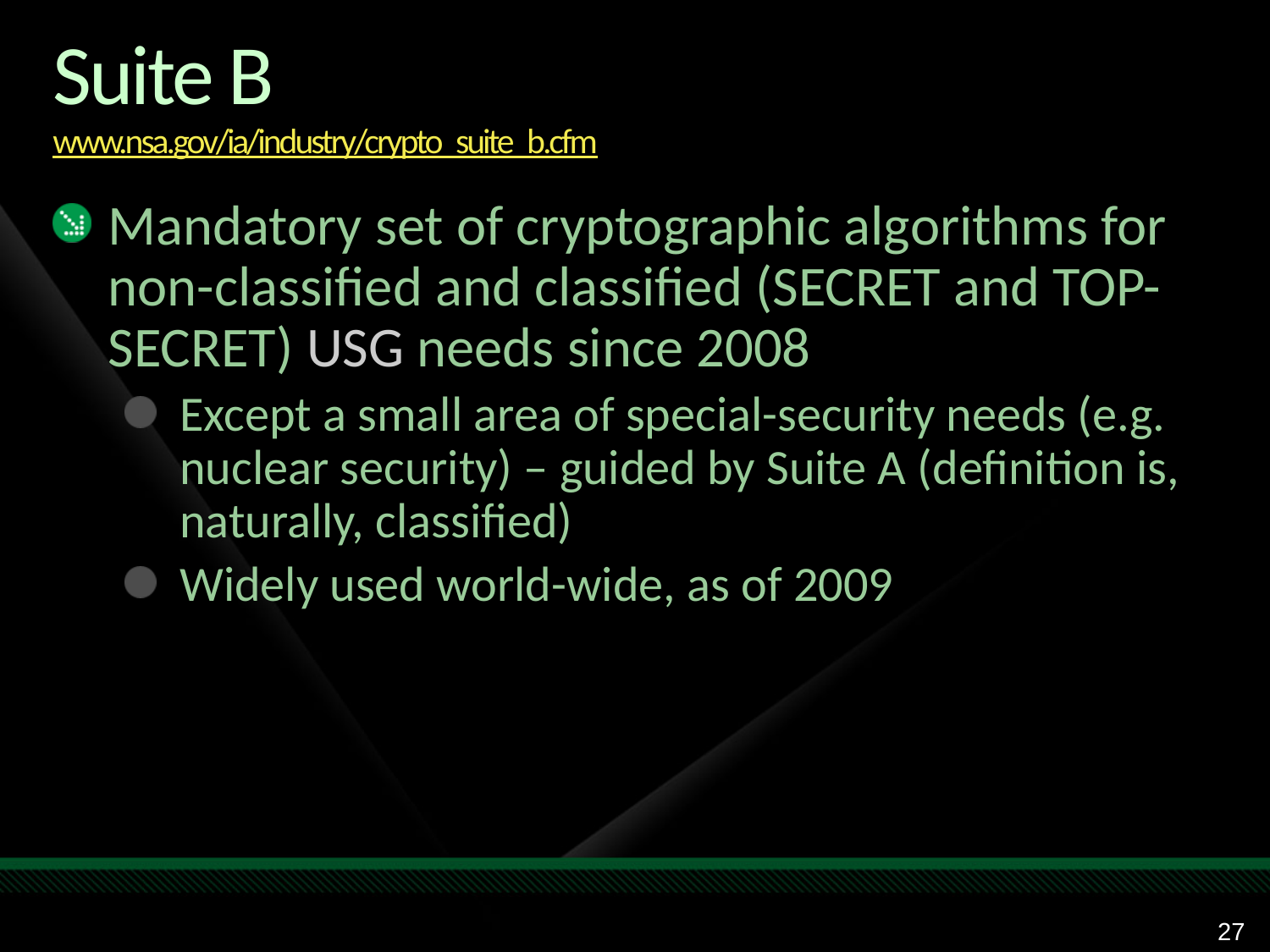

# Suite B www.nsa.gov/ia/industry/crypto_suite_b.cfm
Mandatory set of cryptographic algorithms for non-classified and classified (SECRET and TOP-SECRET) USG needs since 2008
Except a small area of special-security needs (e.g. nuclear security) – guided by Suite A (definition is, naturally, classified)
Widely used world-wide, as of 2009